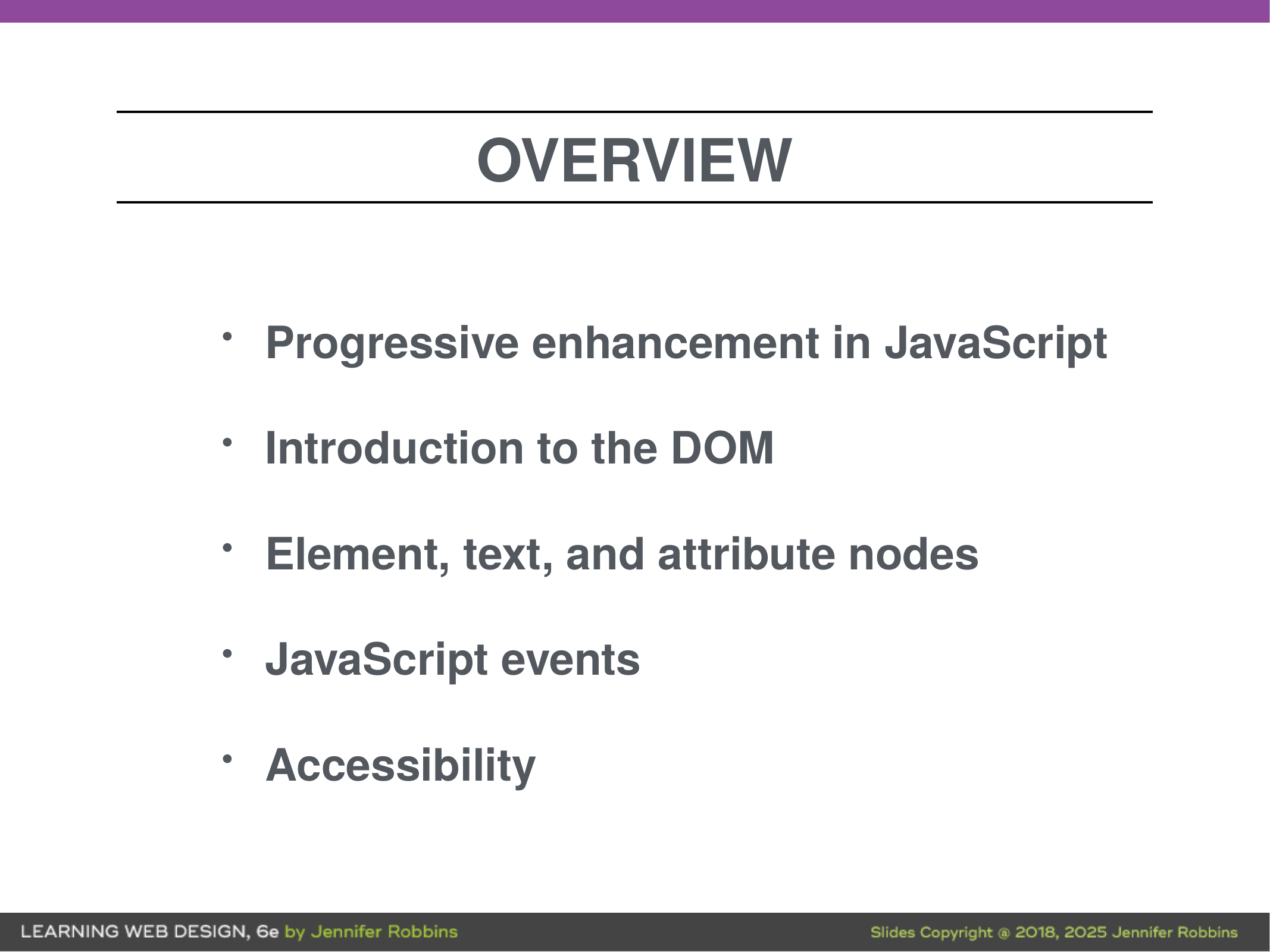

Progressive enhancement in JavaScript
Introduction to the DOM
Element, text, and attribute nodes
JavaScript events
Accessibility